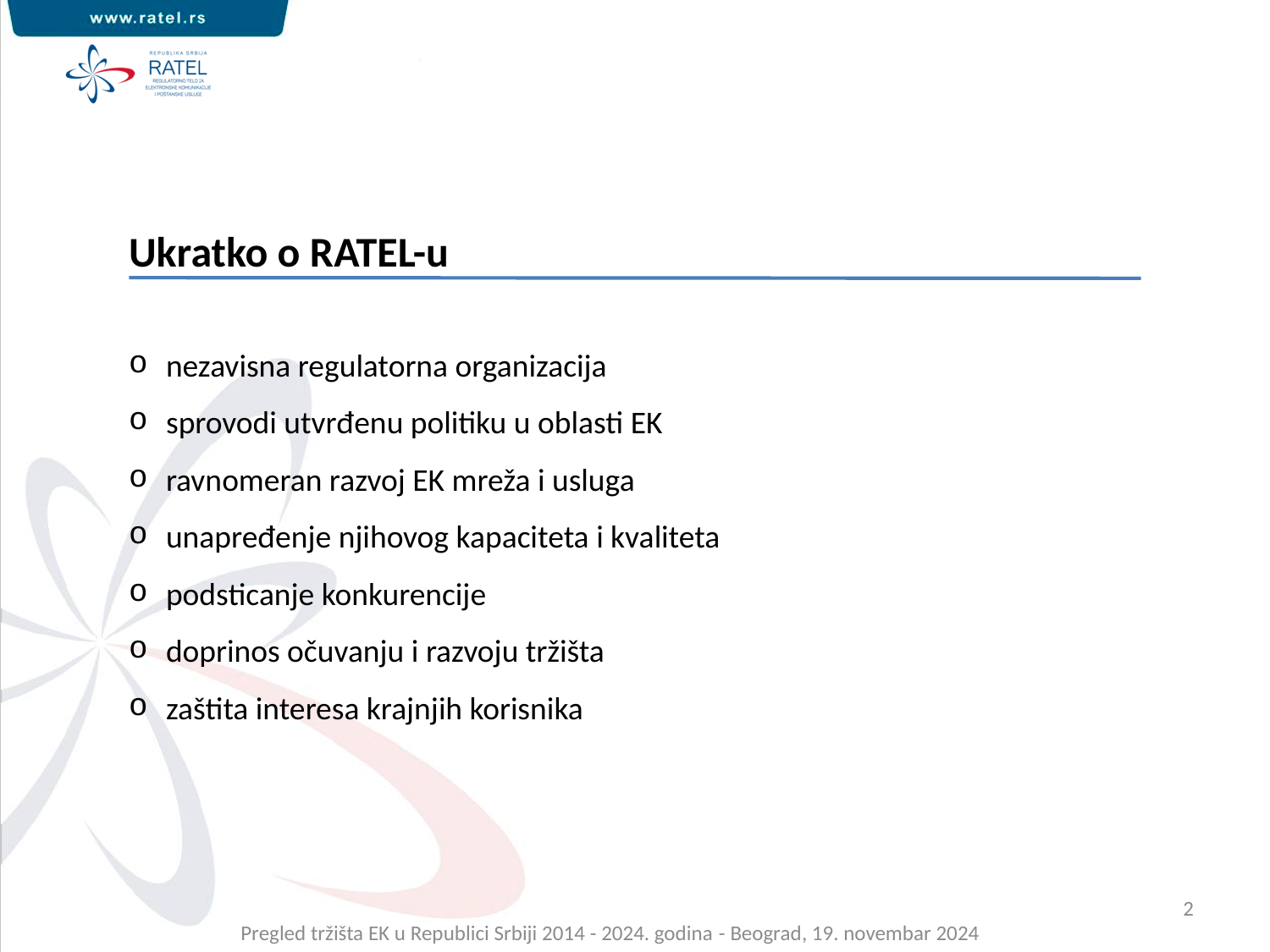

Ukratko o RATEL-u

 nezavisna regulatorna organizacija
 sprovodi utvrđenu politiku u oblasti EK
 ravnomeran razvoj EK mreža i usluga
 unapređenje njihovog kapaciteta i kvaliteta
 podsticanje konkurencije
 doprinos očuvanju i razvoju tržišta
 zaštita interesa krajnjih korisnika

2
Pregled tržišta EK u Republici Srbiji 2014 - 2024. godina - Beograd, 19. novembar 2024